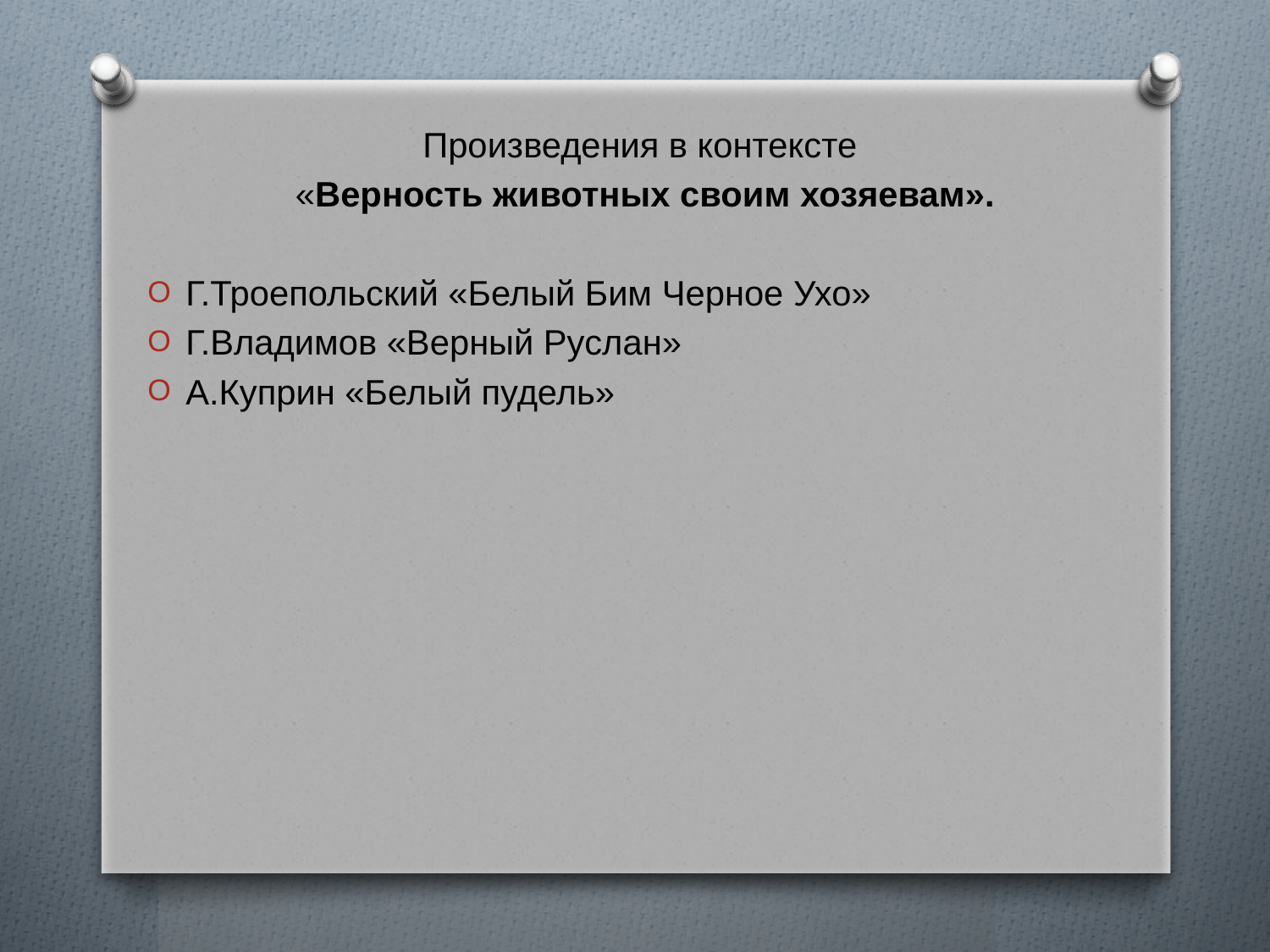

Произведения в контексте
«Верность животных своим хозяевам».

Г.Троепольский «Белый Бим Черное Ухо»
Г.Владимов «Верный Руслан»
А.Куприн «Белый пудель»
#